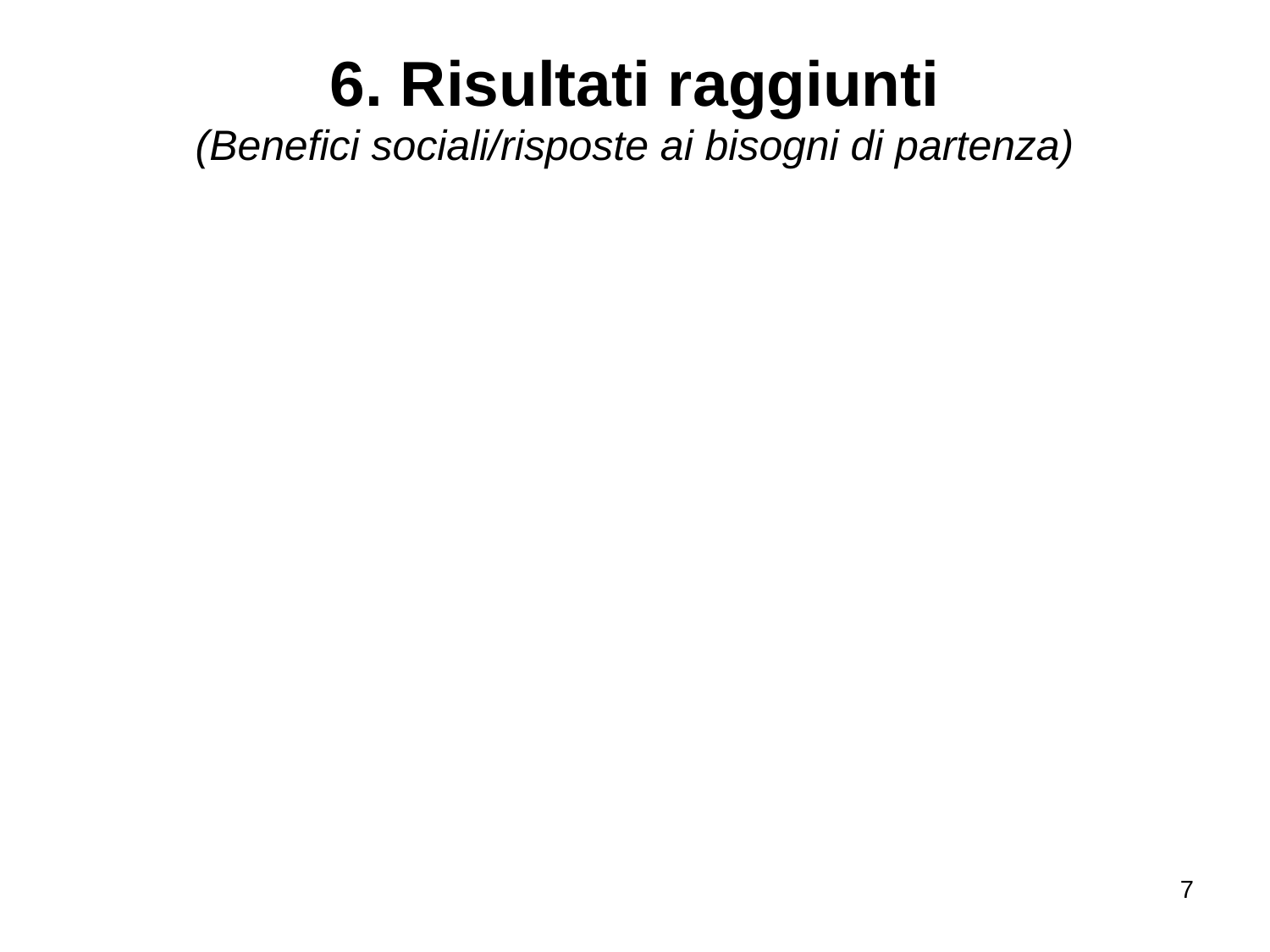

6. Risultati raggiunti
(Benefici sociali/risposte ai bisogni di partenza)
7